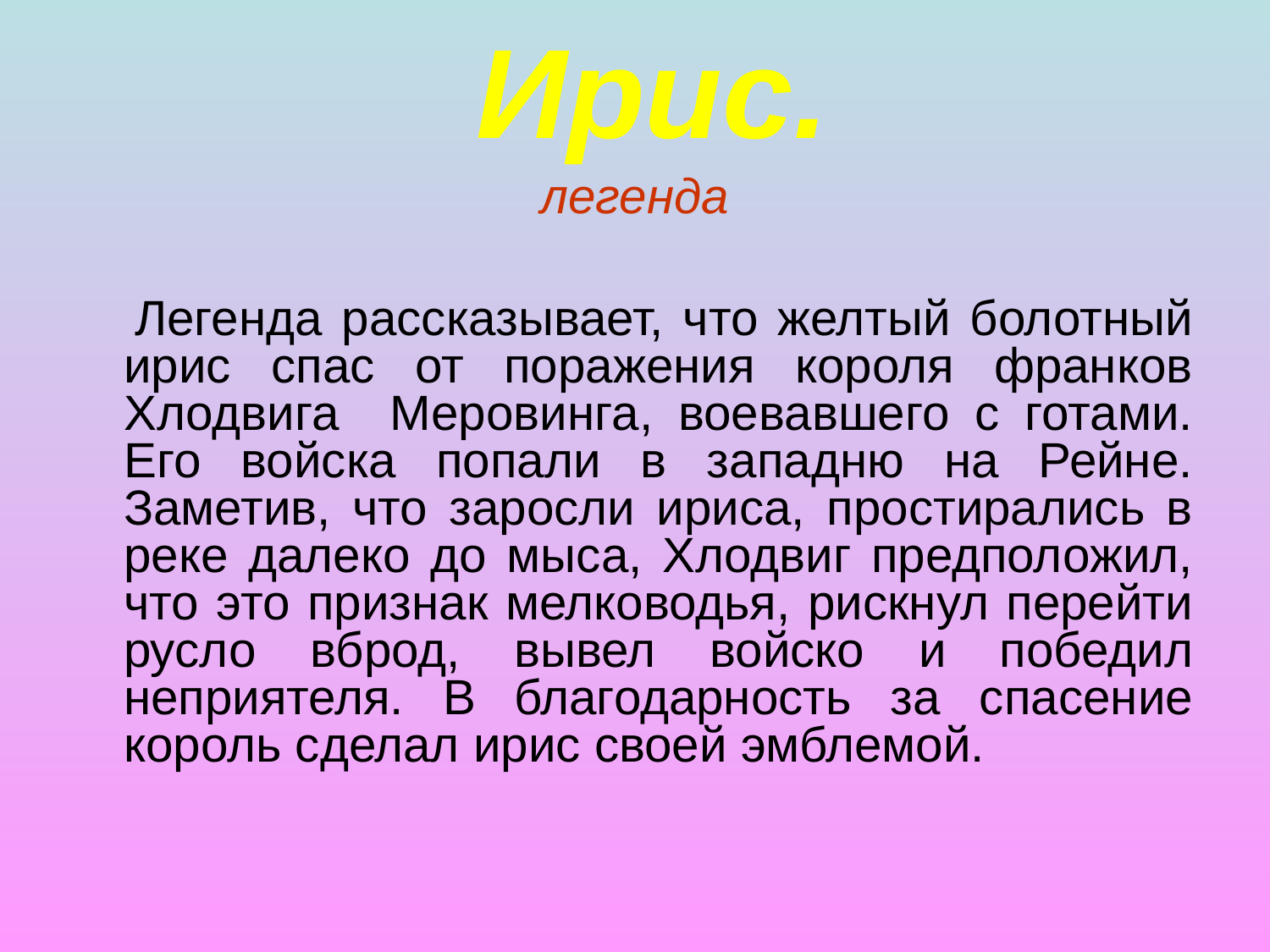

# Ирис. легенда

   Легенда рассказывает, что желтый болотный ирис спас от поражения короля франков Хлодвига  Меровинга, воевавшего с готами. Его войска попали в западню на Рейне. Заметив, что заросли ириса, простирались в реке далеко до мыса, Хлодвиг предположил, что это признак мелководья, рискнул перейти русло вброд, вывел войско и победил неприятеля. В благодарность за спасение король сделал ирис своей эмблемой.